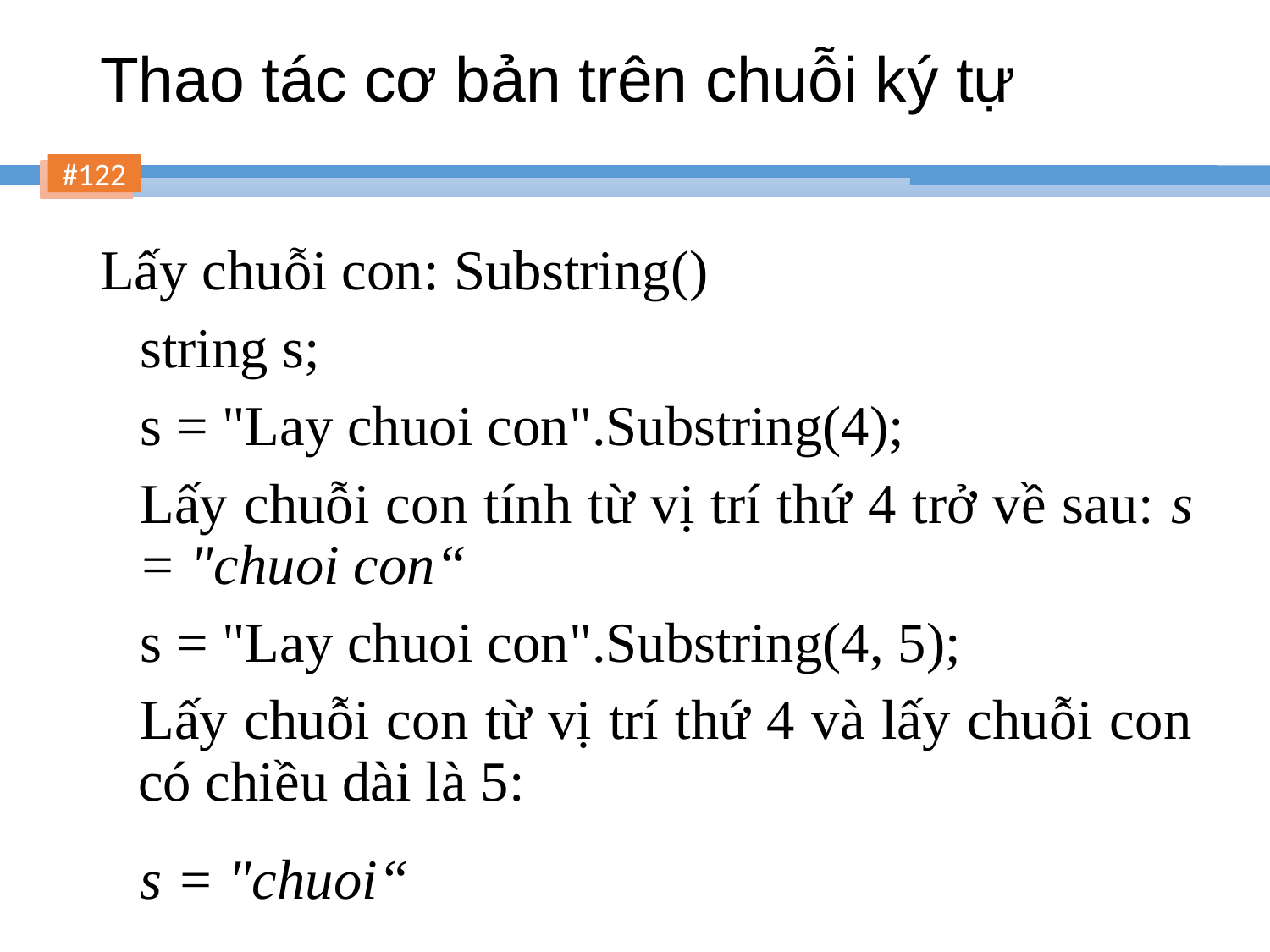

# Thao tác cơ bản trên chuỗi ký tự
Lấy chuỗi con: Substring()
string s;
s = "Lay chuoi con".Substring(4);
Lấy chuỗi con tính từ vị trí thứ 4 trở về sau: s = "chuoi con“
s = "Lay chuoi con".Substring(4, 5);
Lấy chuỗi con từ vị trí thứ 4 và lấy chuỗi con có chiều dài là 5:
s = "chuoi“
122